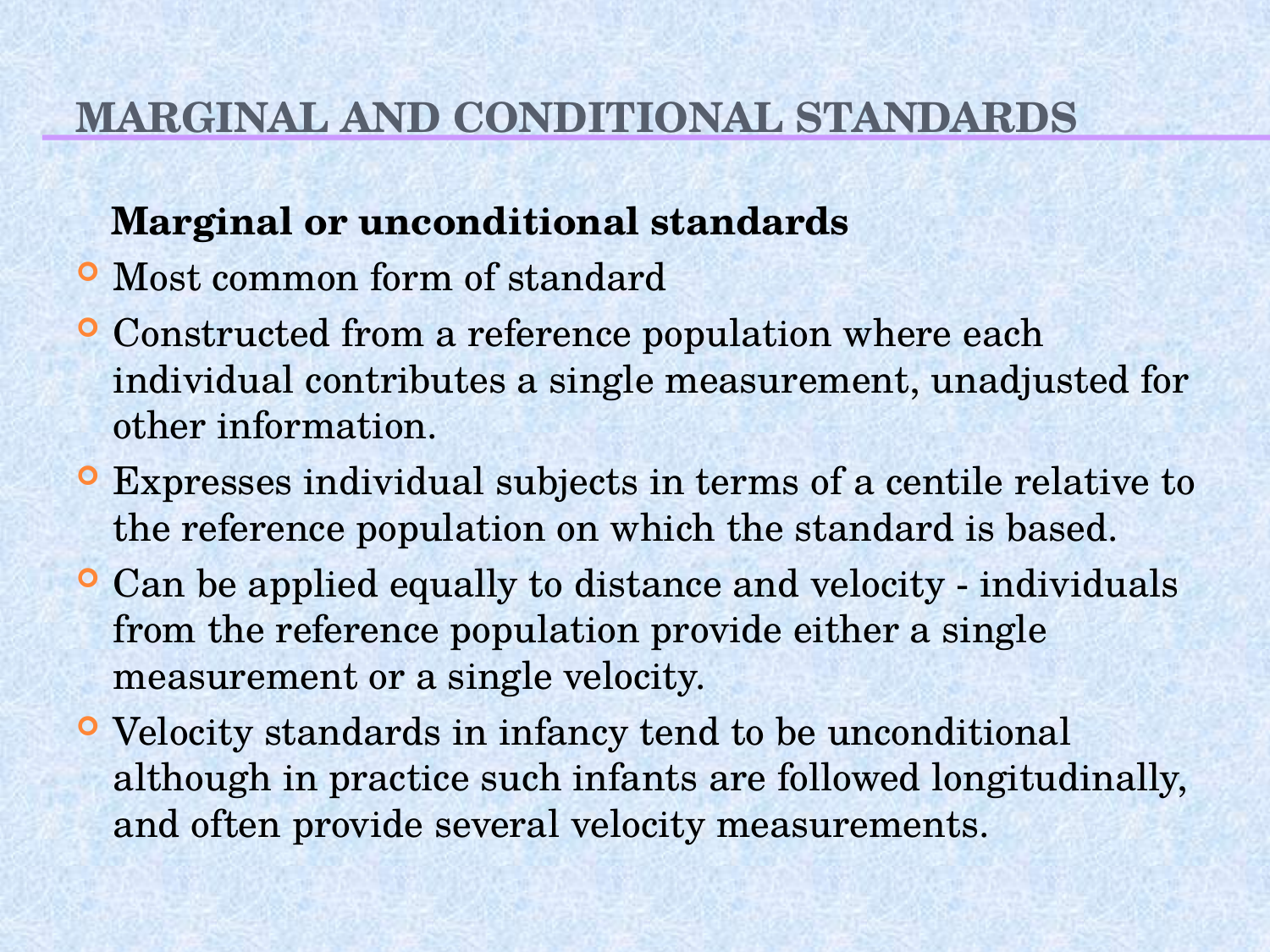

# MARGINAL AND CONDITIONAL STANDARDS

   Marginal or unconditional standards
Most common form of standard
Constructed from a reference population where each individual contributes a single measurement, unadjusted for other information.
Expresses individual subjects in terms of a centile relative to the reference population on which the standard is based.
Can be applied equally to distance and velocity - individuals from the reference population provide either a single measurement or a single velocity.
Velocity standards in infancy tend to be unconditional  although in practice such infants are followed longitudinally, and often provide several velocity measurements.